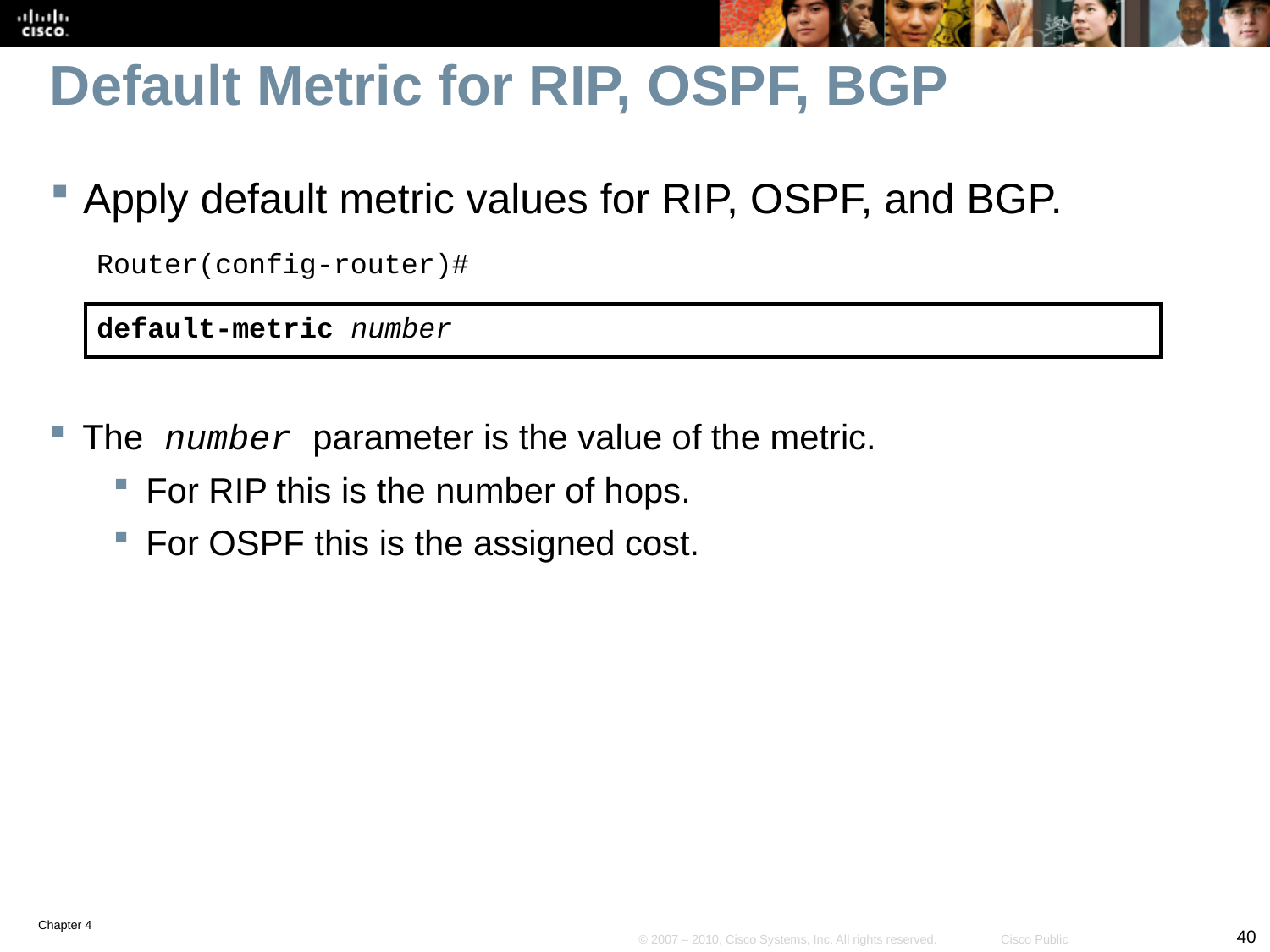

# Default Metric for RIP, OSPF, BGP
Apply default metric values for RIP, OSPF, and BGP.
Router(config-router)#
default-metric number
The number parameter is the value of the metric.
For RIP this is the number of hops.
For OSPF this is the assigned cost.